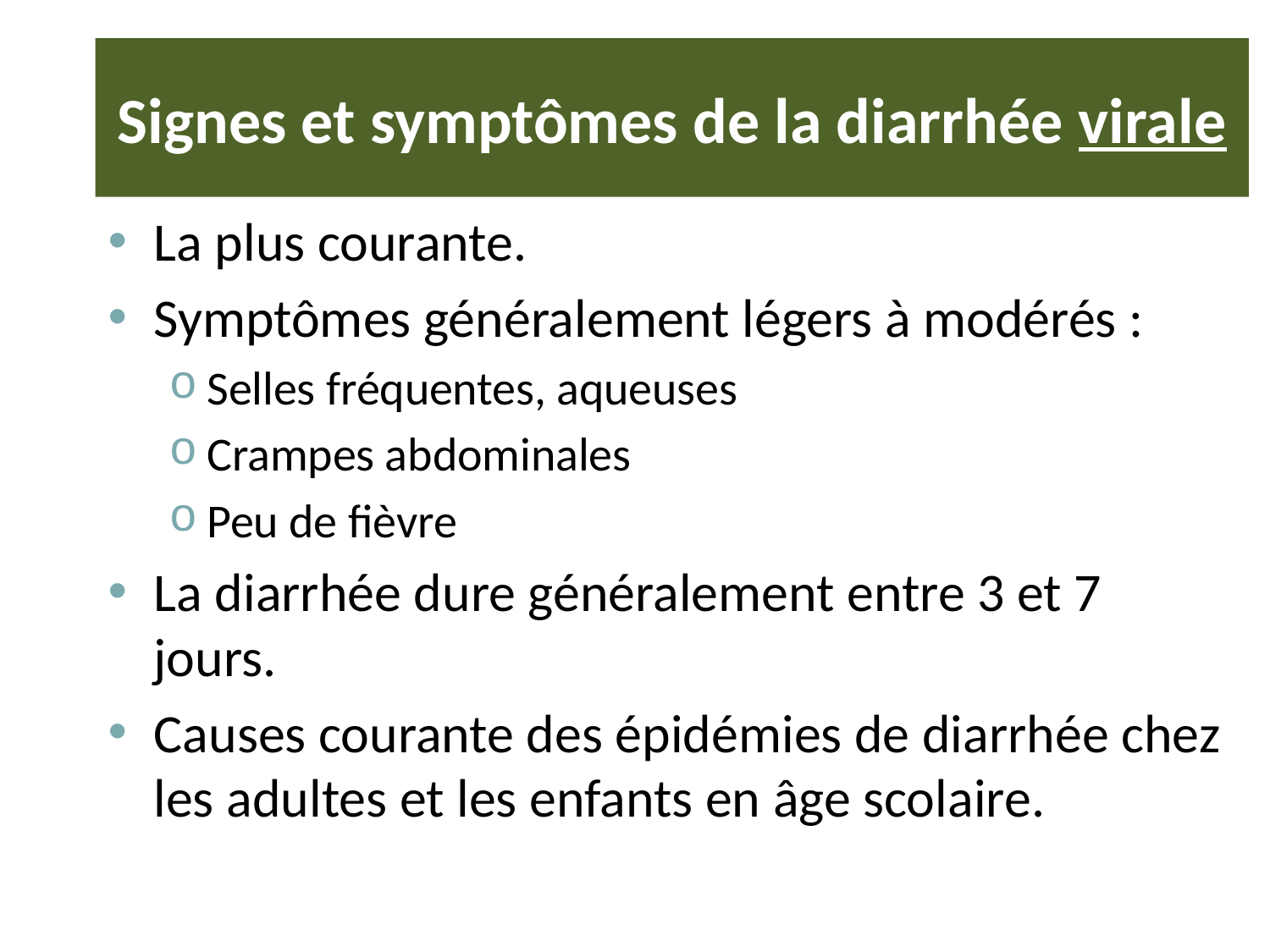

# Signes et symptômes de la diarrhée virale
La plus courante.
Symptômes généralement légers à modérés :
Selles fréquentes, aqueuses
Crampes abdominales
Peu de fièvre
La diarrhée dure généralement entre 3 et 7 jours.
Causes courante des épidémies de diarrhée chez les adultes et les enfants en âge scolaire.